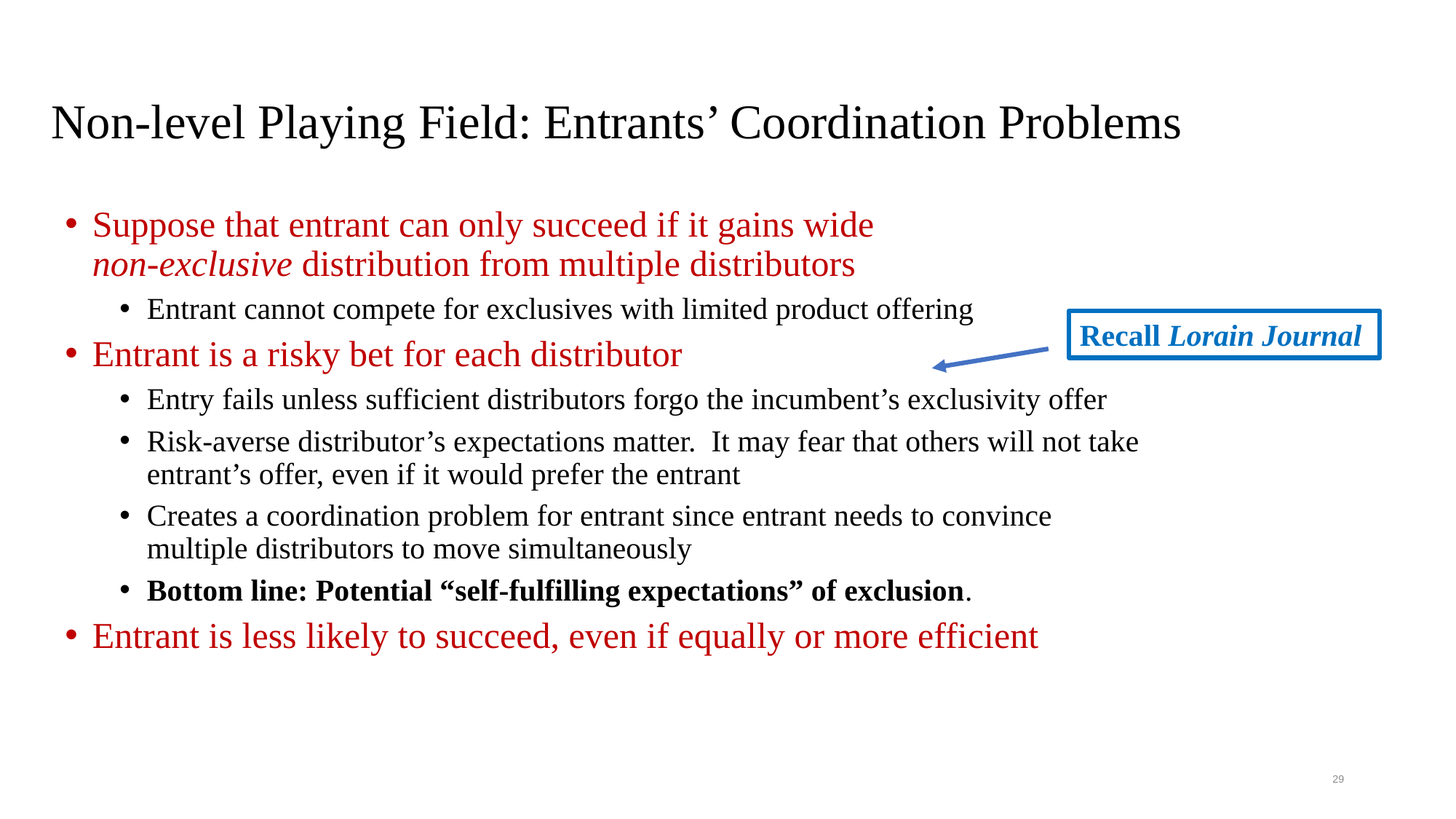

# Non-level Playing Field: Entrants’ Coordination Problems
Suppose that entrant can only succeed if it gains wide
non-exclusive distribution from multiple distributors
Entrant cannot compete for exclusives with limited product offering
Entrant is a risky bet for each distributor
Entry fails unless sufficient distributors forgo the incumbent’s exclusivity offer
Risk-averse distributor’s expectations matter.  It may fear that others will not take entrant’s offer, even if it would prefer the entrant
Creates a coordination problem for entrant since entrant needs to convince
multiple distributors to move simultaneously
Bottom line: Potential “self-fulfilling expectations” of exclusion.
Entrant is less likely to succeed, even if equally or more efficient

Recall Lorain Journal
29